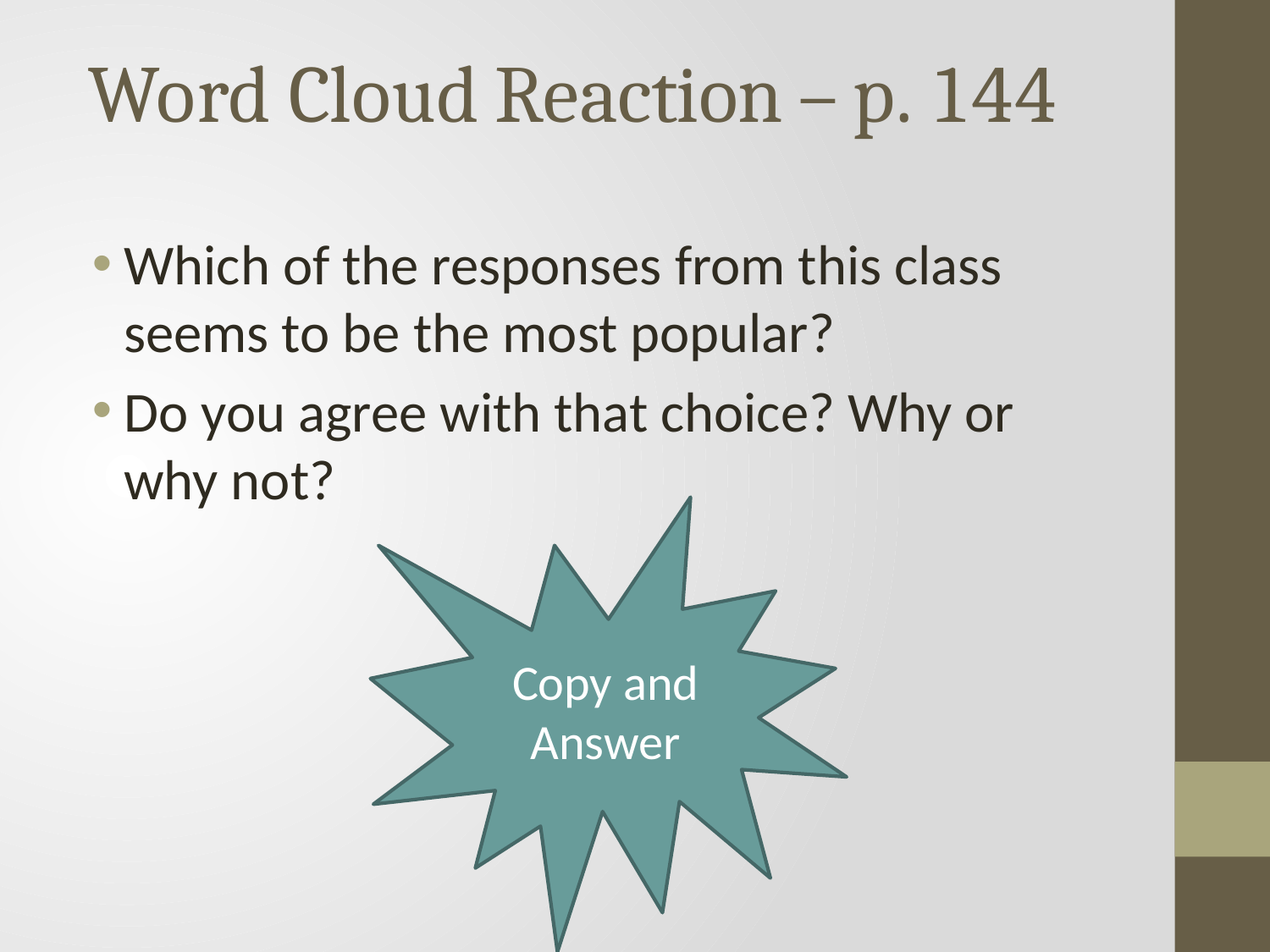

# Word Cloud Reaction – p. 144
Which of the responses from this class seems to be the most popular?
Do you agree with that choice? Why or why not?
Copy and Answer